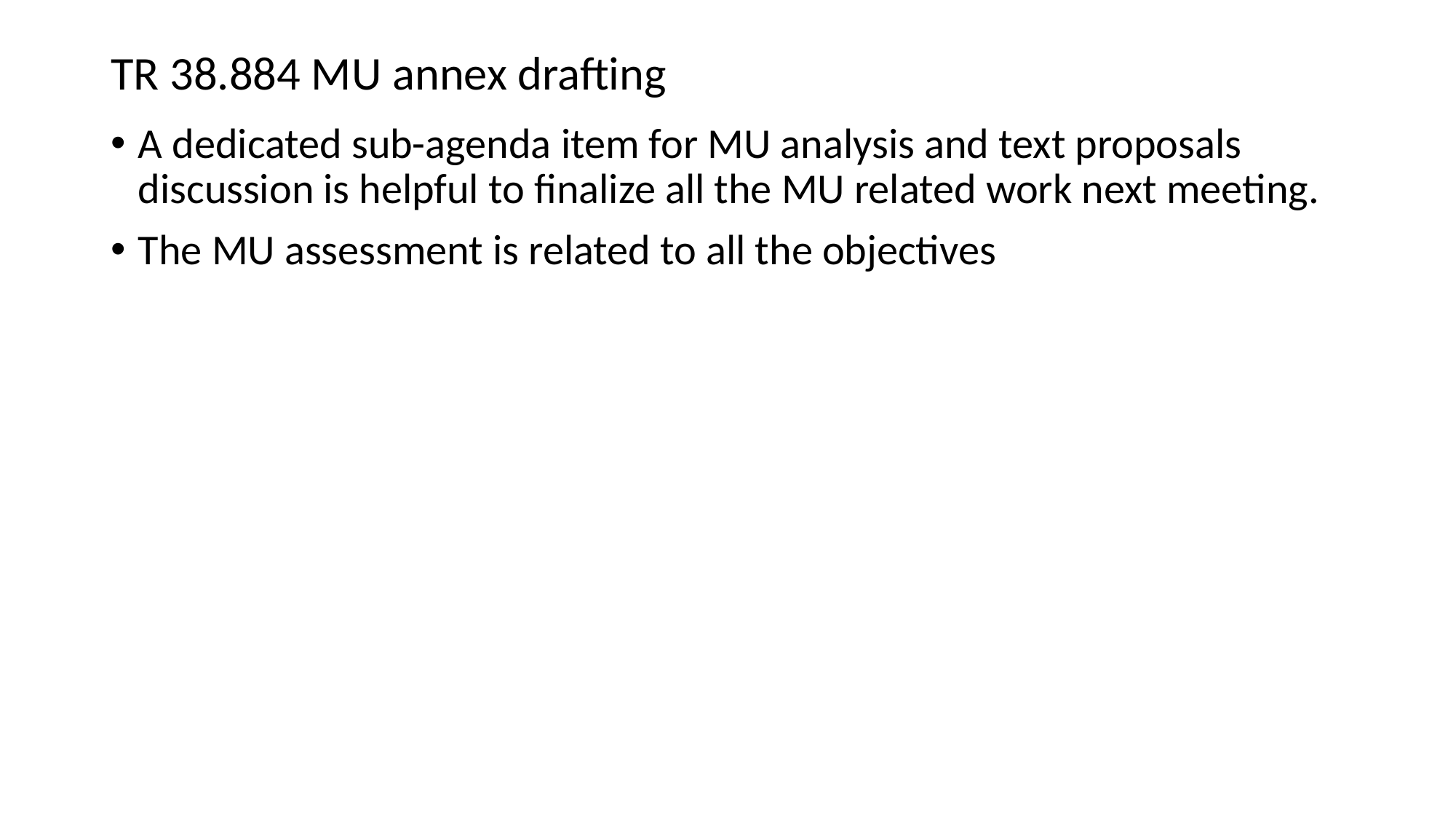

# TR 38.884 MU annex drafting
A dedicated sub-agenda item for MU analysis and text proposals discussion is helpful to finalize all the MU related work next meeting.
The MU assessment is related to all the objectives